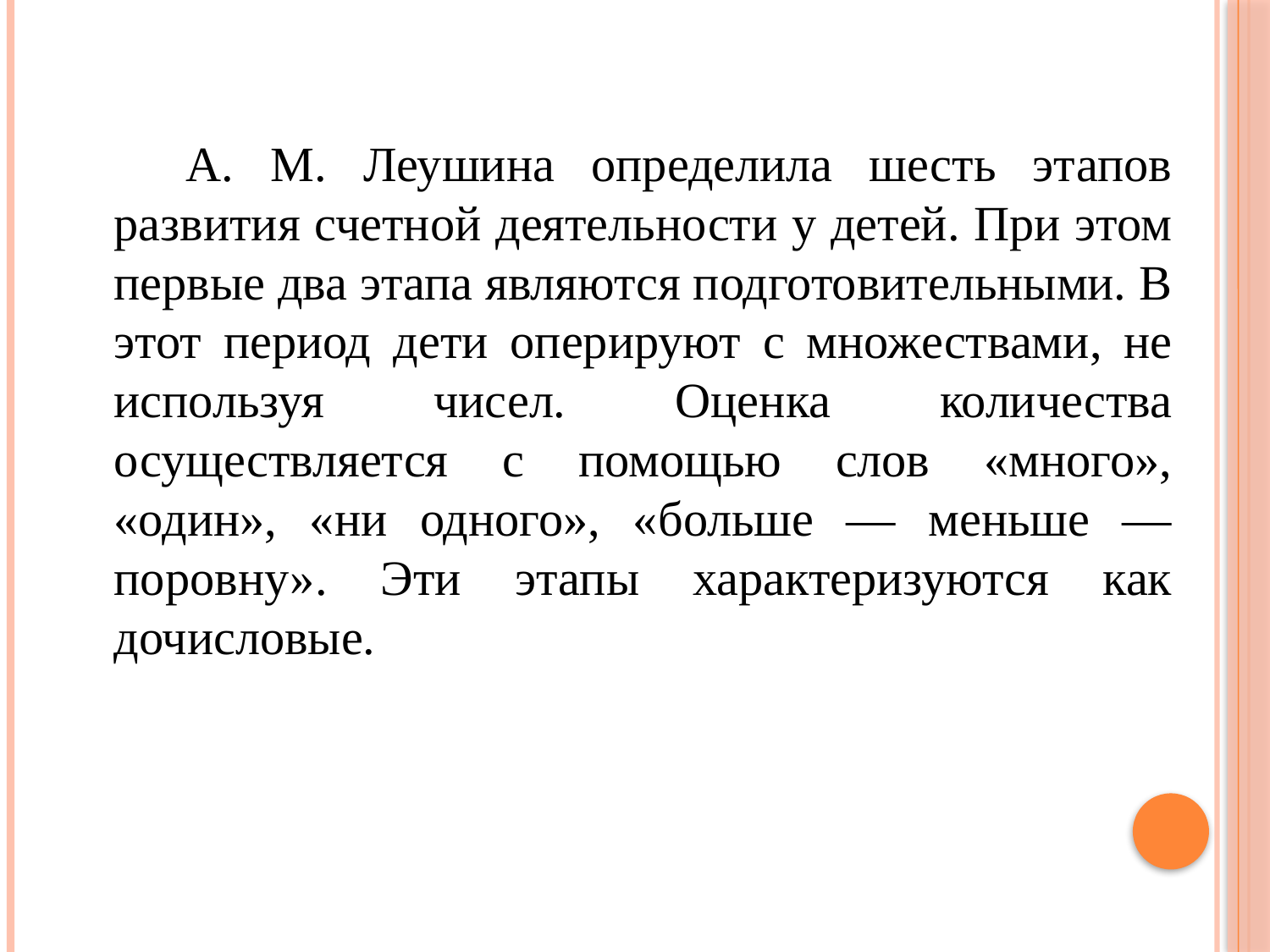

А. М. Леушина определила шесть этапов развития счетной деятельности у детей. При этом первые два этапа являются подготовительными. В этот период дети оперируют с множествами, не используя чисел. Оценка количества осуществляется с помощью слов «много», «один», «ни одного», «больше — меньше — поровну». Эти этапы характеризуются как дочисловые.